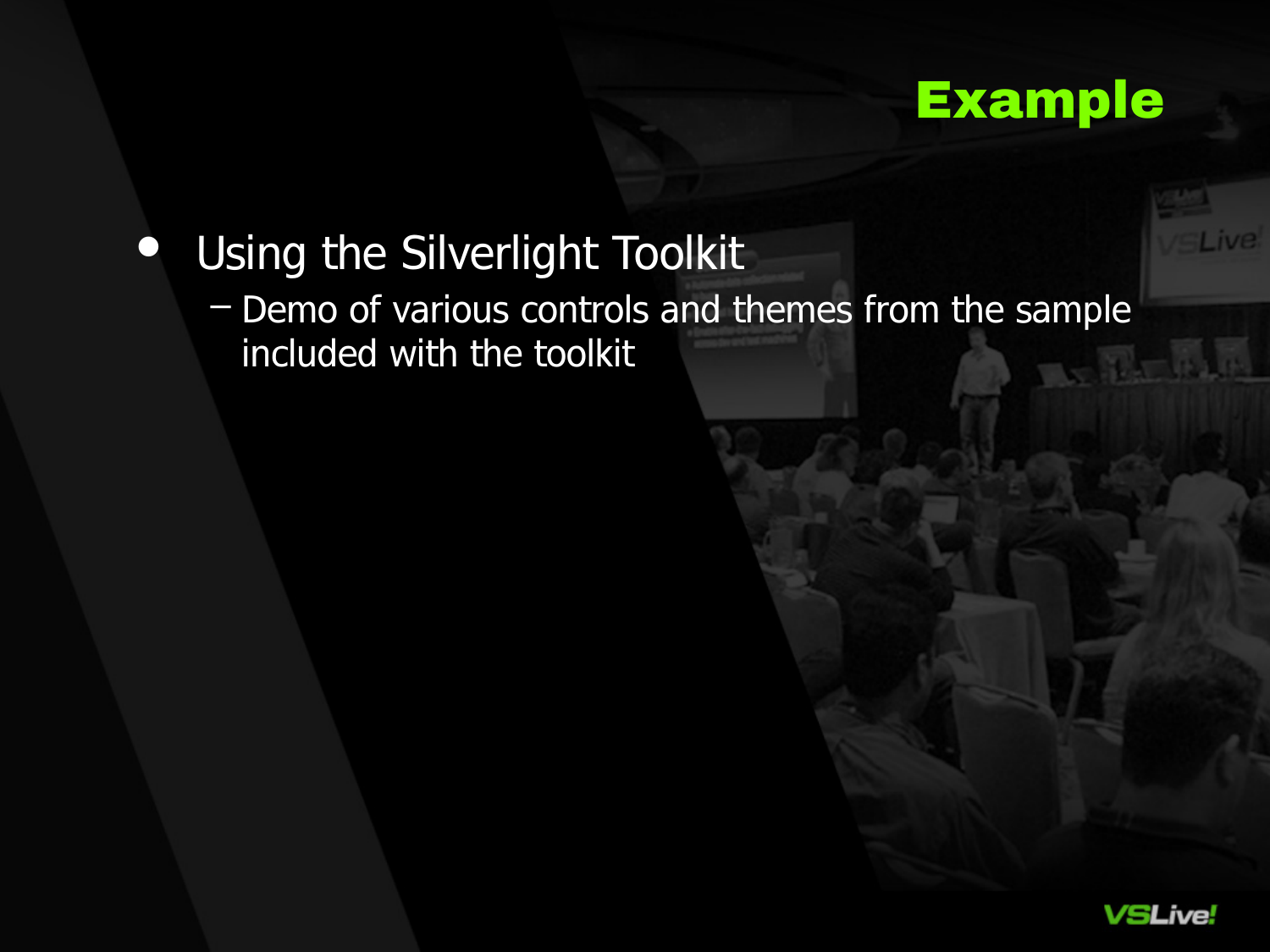

# Example
Using the Silverlight Toolkit
Demo of various controls and themes from the sample included with the toolkit